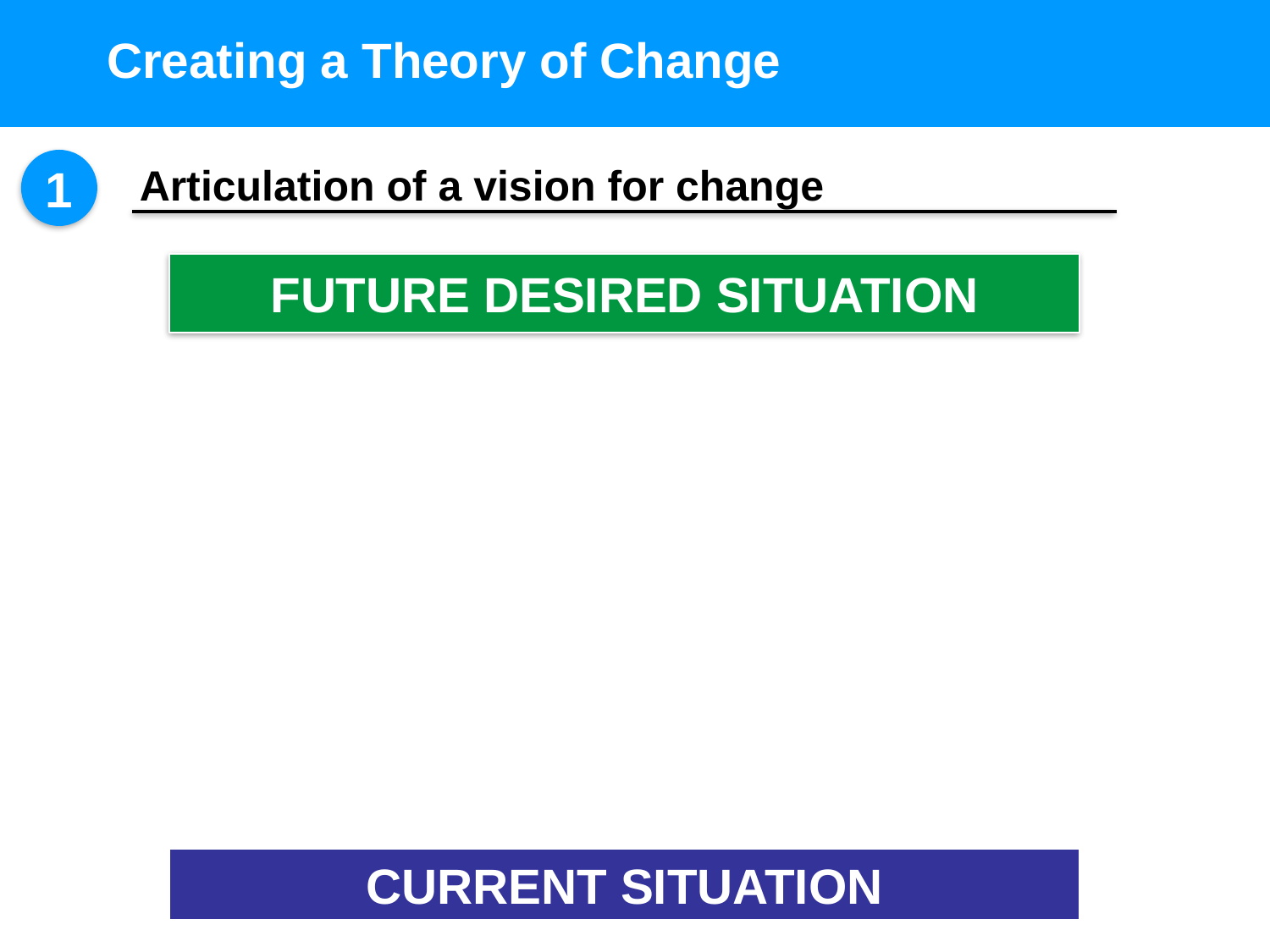

Creating a Theory of Change
Articulation of a vision for change
1
FUTURE DESIRED SITUATION
CURRENT SITUATION